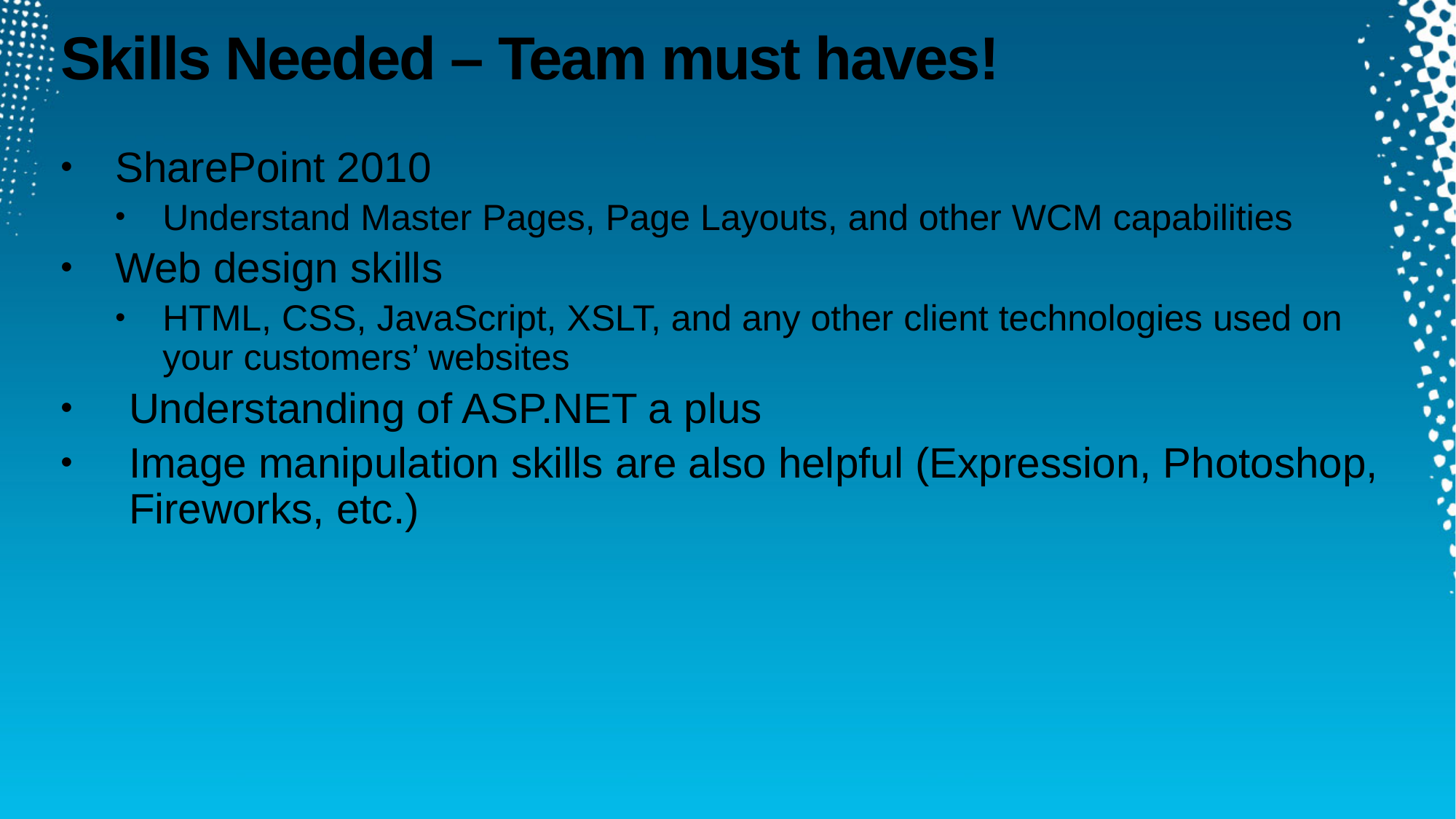

# Skills Needed – Team must haves!
SharePoint 2010
Understand Master Pages, Page Layouts, and other WCM capabilities
Web design skills
HTML, CSS, JavaScript, XSLT, and any other client technologies used on your customers’ websites
Understanding of ASP.NET a plus
Image manipulation skills are also helpful (Expression, Photoshop, Fireworks, etc.)